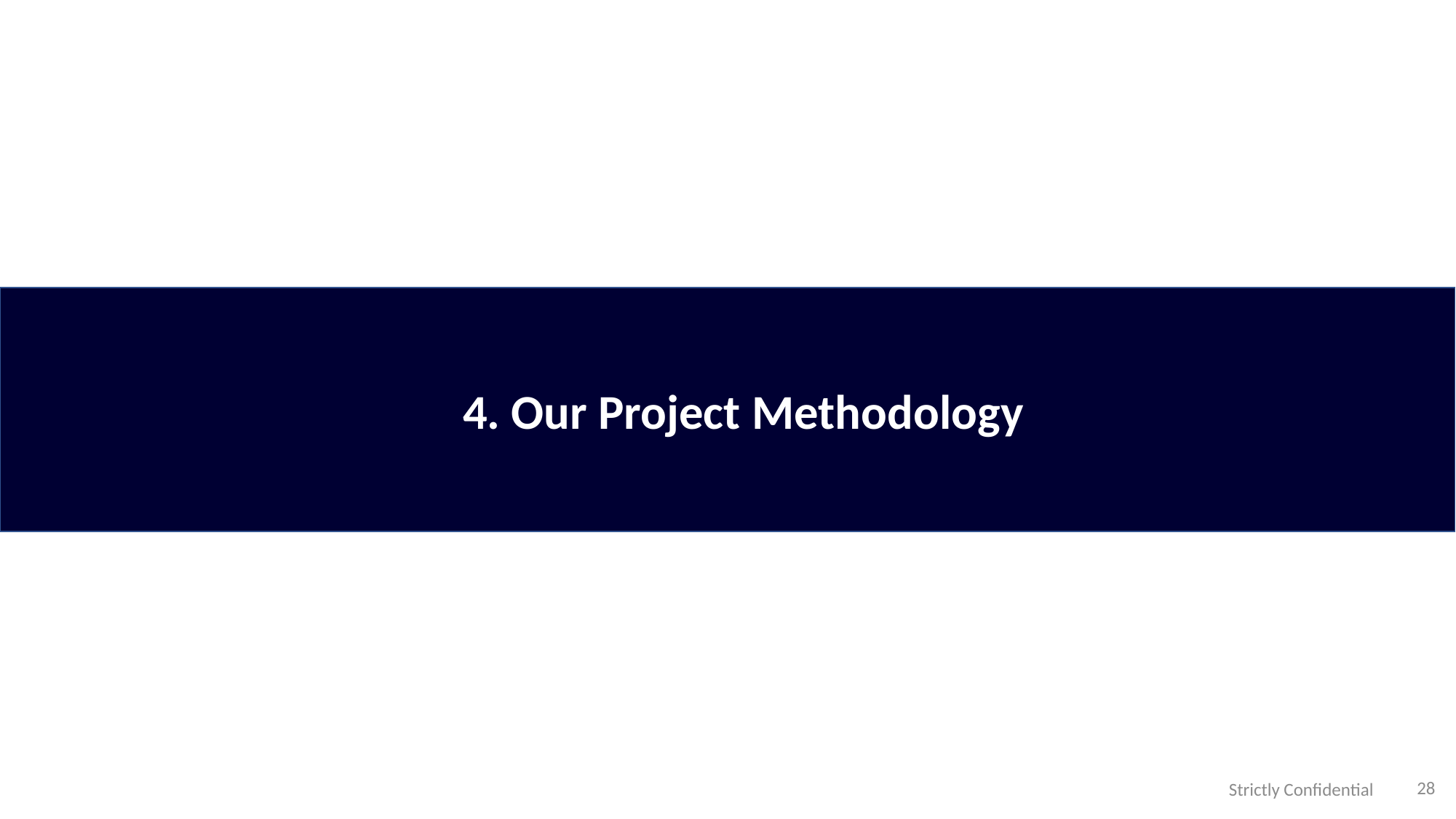

4. Our Project Methodology
28
Strictly Confidential